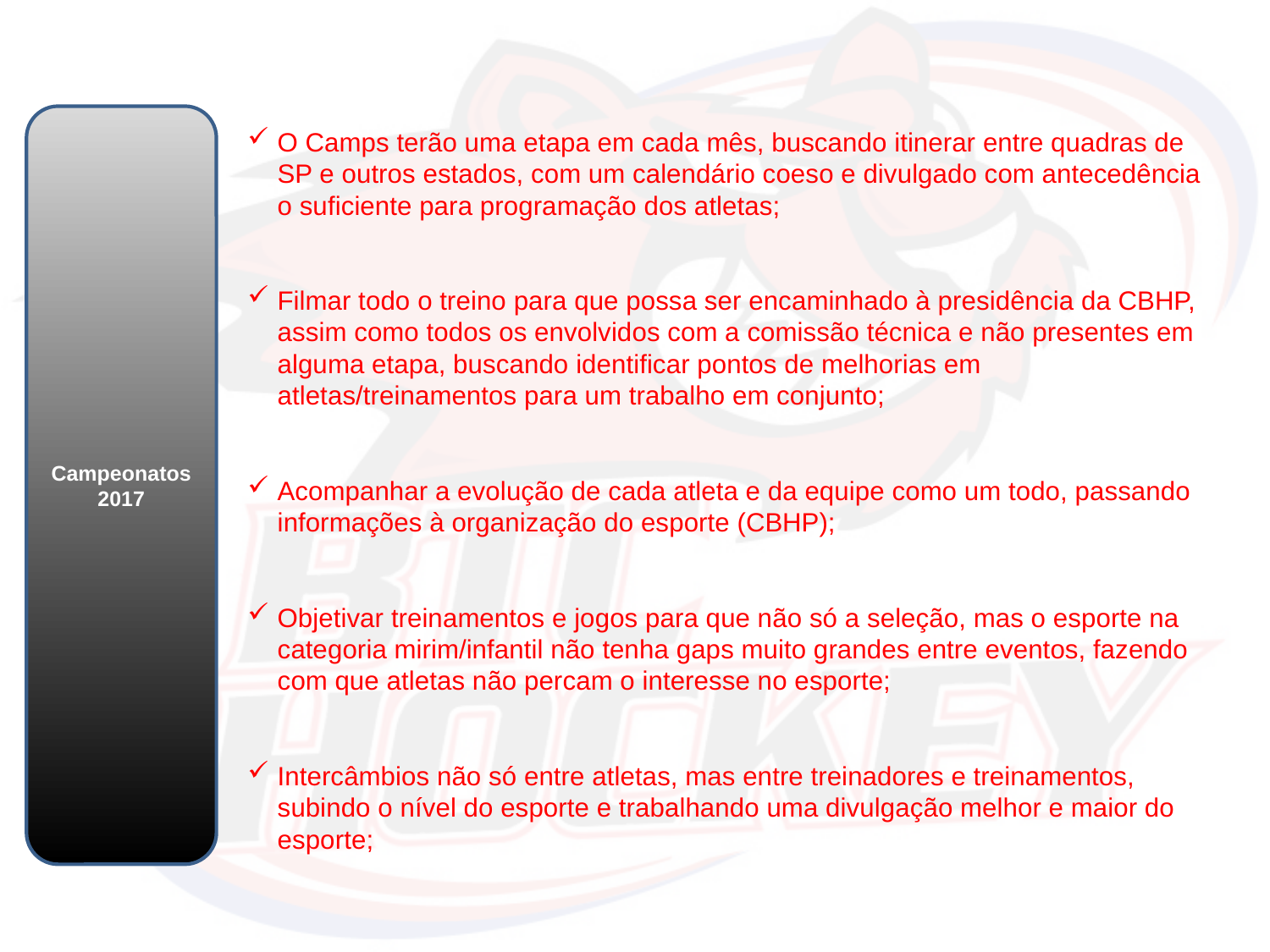

Campeonatos
2017
O Camps terão uma etapa em cada mês, buscando itinerar entre quadras de SP e outros estados, com um calendário coeso e divulgado com antecedência o suficiente para programação dos atletas;

Filmar todo o treino para que possa ser encaminhado à presidência da CBHP, assim como todos os envolvidos com a comissão técnica e não presentes em alguma etapa, buscando identificar pontos de melhorias em atletas/treinamentos para um trabalho em conjunto;

Acompanhar a evolução de cada atleta e da equipe como um todo, passando informações à organização do esporte (CBHP);

Objetivar treinamentos e jogos para que não só a seleção, mas o esporte na categoria mirim/infantil não tenha gaps muito grandes entre eventos, fazendo com que atletas não percam o interesse no esporte;

Intercâmbios não só entre atletas, mas entre treinadores e treinamentos, subindo o nível do esporte e trabalhando uma divulgação melhor e maior do esporte;